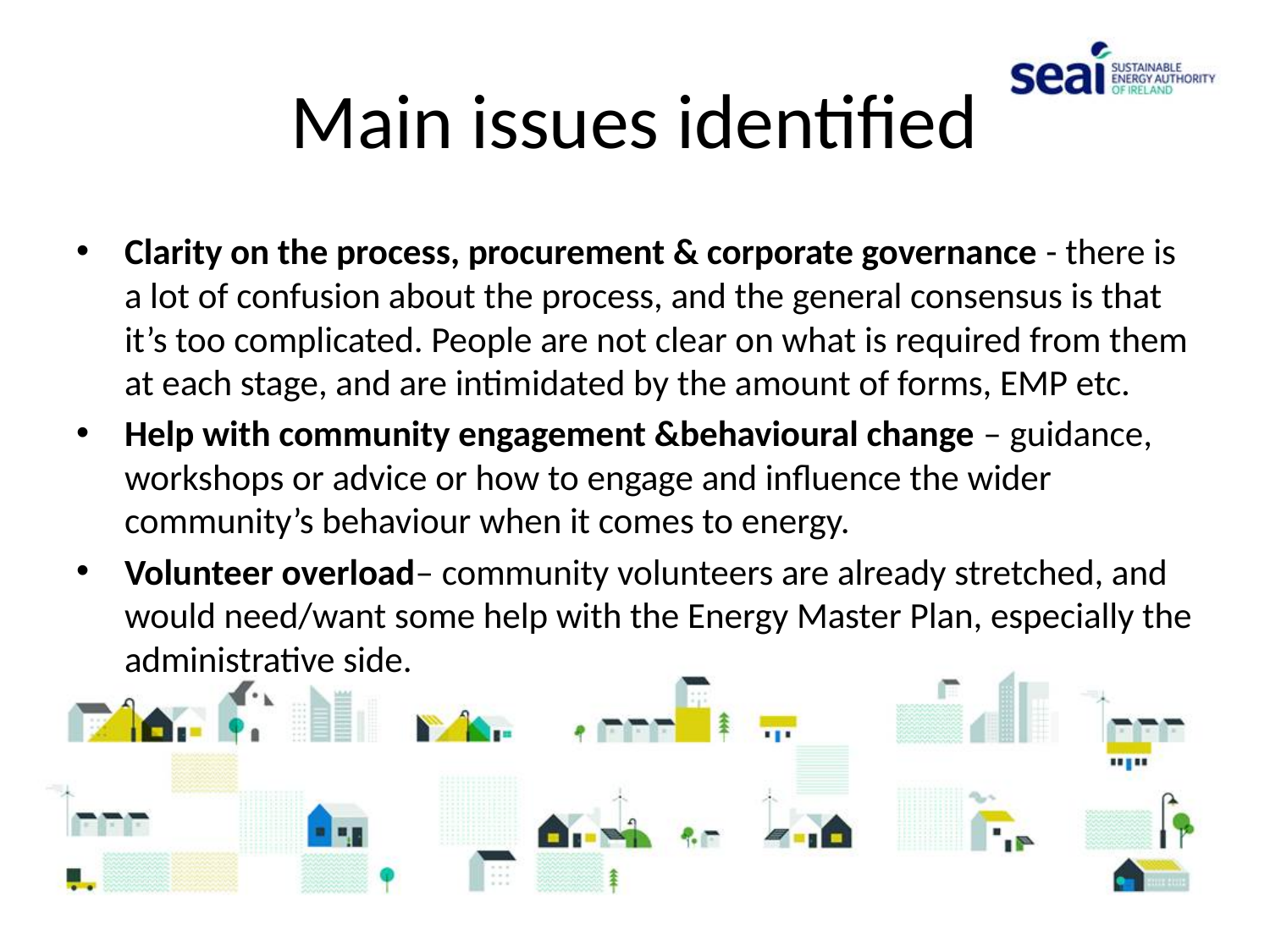

# Main issues identified
Clarity on the process, procurement & corporate governance - there is a lot of confusion about the process, and the general consensus is that it’s too complicated. People are not clear on what is required from them at each stage, and are intimidated by the amount of forms, EMP etc.
Help with community engagement &behavioural change – guidance, workshops or advice or how to engage and influence the wider community’s behaviour when it comes to energy.
Volunteer overload– community volunteers are already stretched, and would need/want some help with the Energy Master Plan, especially the administrative side.